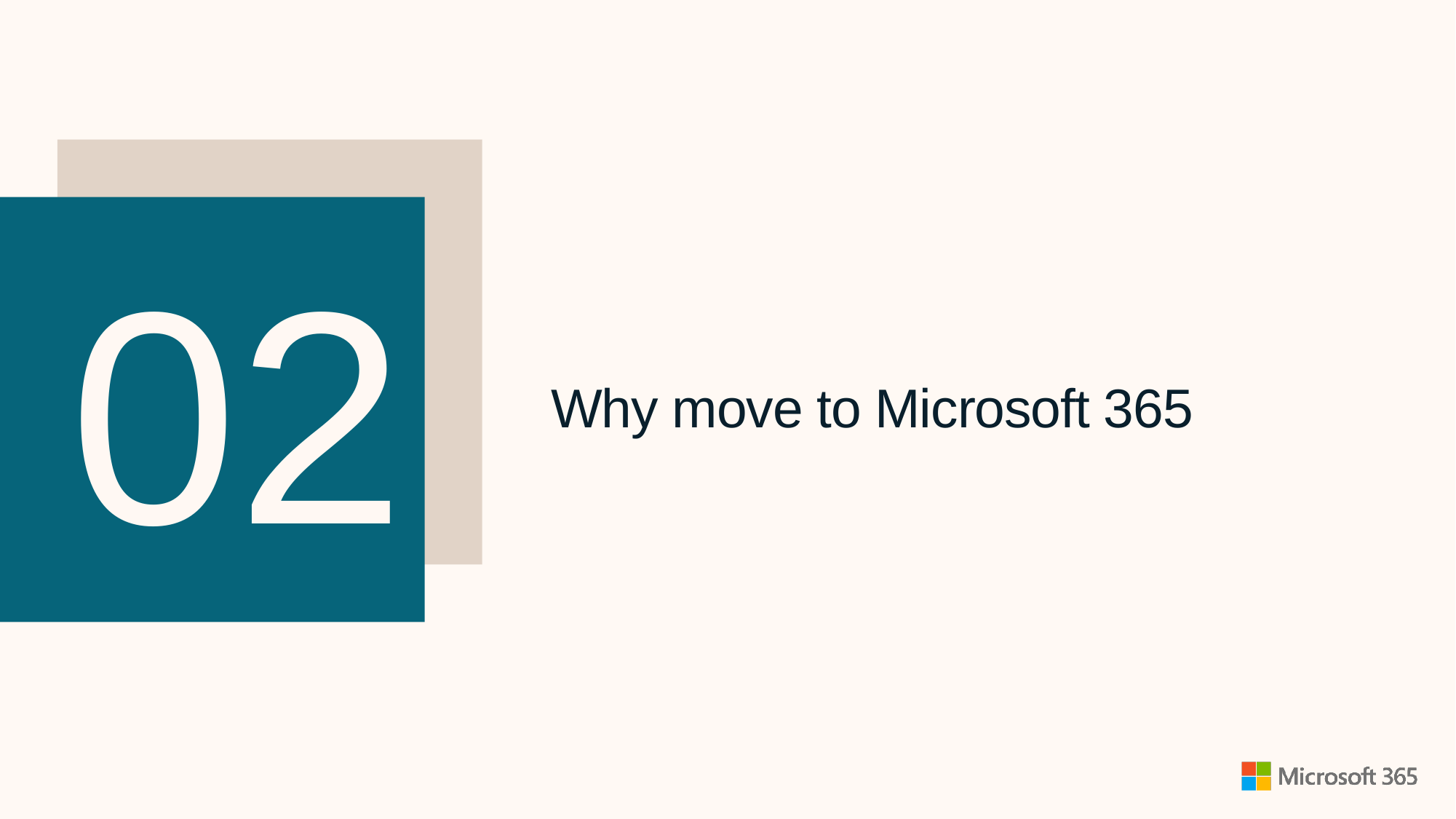

# 02
Why move to Microsoft 365